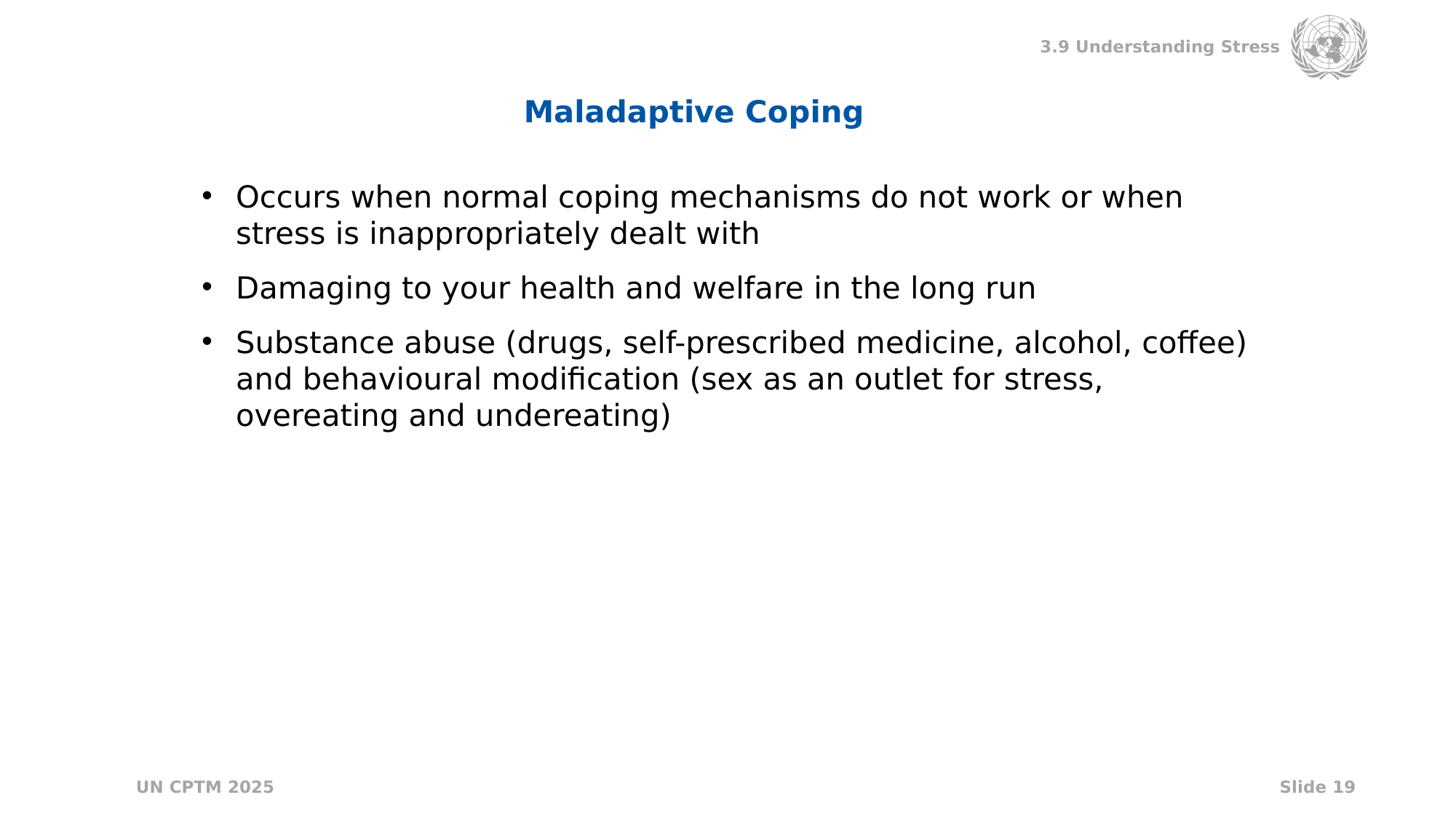

Maladaptive Coping
Occurs when normal coping mechanisms do not work or when stress is inappropriately dealt with
Damaging to your health and welfare in the long run
Substance abuse (drugs, self-prescribed medicine, alcohol, coffee) and behavioural modification (sex as an outlet for stress, overeating and undereating)